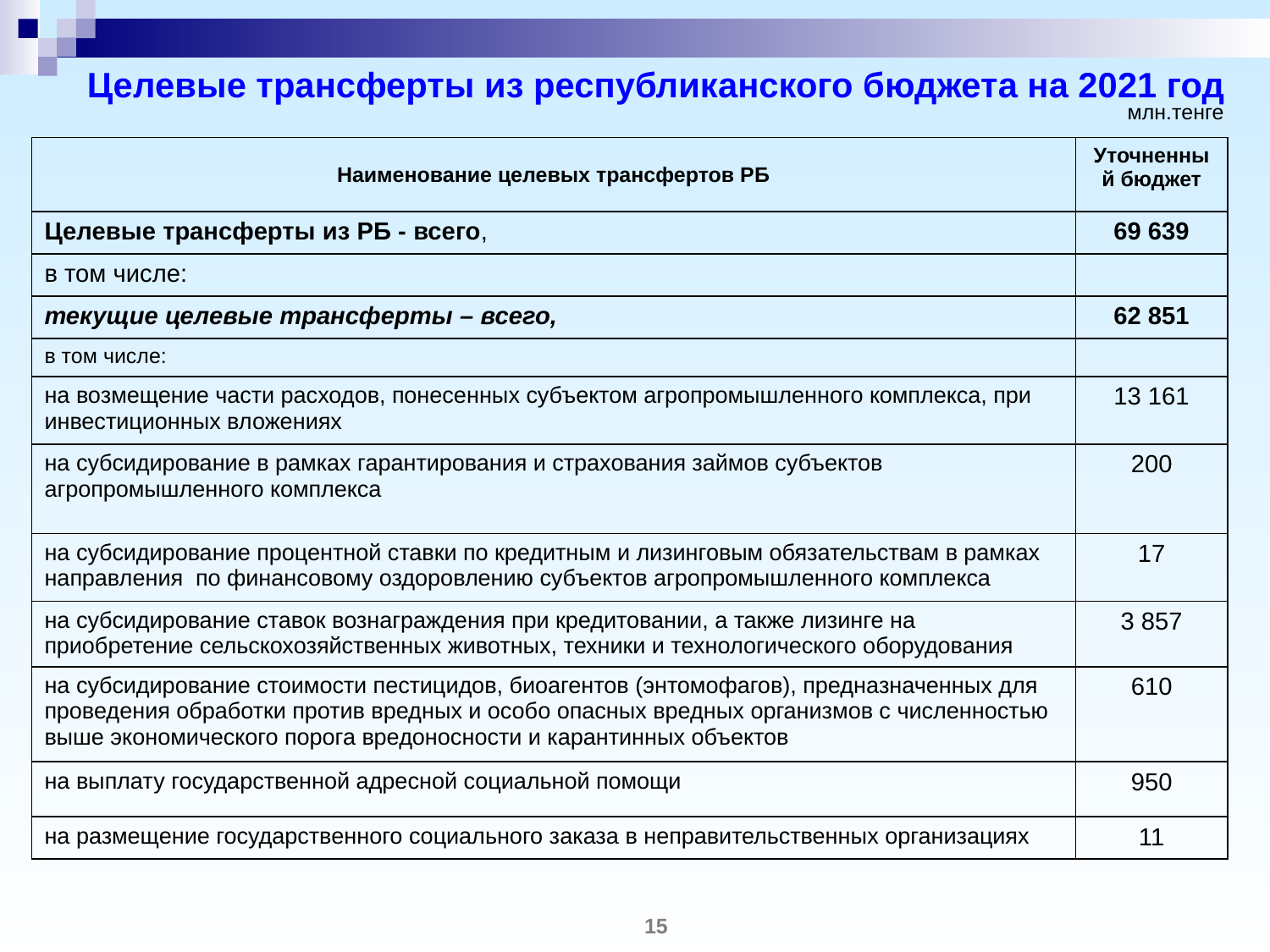

Целевые трансферты из республиканского бюджета на 2021 год
млн.тенге
| Наименование целевых трансфертов РБ | Уточненный бюджет |
| --- | --- |
| Целевые трансферты из РБ - всего, | 69 639 |
| в том числе: |  |
| текущие целевые трансферты – всего, | 62 851 |
| в том числе: |  |
| на возмещение части расходов, понесенных субъектом агропромышленного комплекса, при инвестиционных вложениях | 13 161 |
| на субсидирование в рамках гарантирования и страхования займов субъектов агропромышленного комплекса | 200 |
| на субсидирование процентной ставки по кредитным и лизинговым обязательствам в рамках направления по финансовому оздоровлению субъектов агропромышленного комплекса | 17 |
| на субсидирование ставок вознаграждения при кредитовании, а также лизинге на приобретение сельскохозяйственных животных, техники и технологического оборудования | 3 857 |
| на субсидирование стоимости пестицидов, биоагентов (энтомофагов), предназначенных для проведения обработки против вредных и особо опасных вредных организмов с численностью выше экономического порога вредоносности и карантинных объектов | 610 |
| на выплату государственной адресной социальной помощи | 950 |
| на размещение государственного социального заказа в неправительственных организациях | 11 |
15